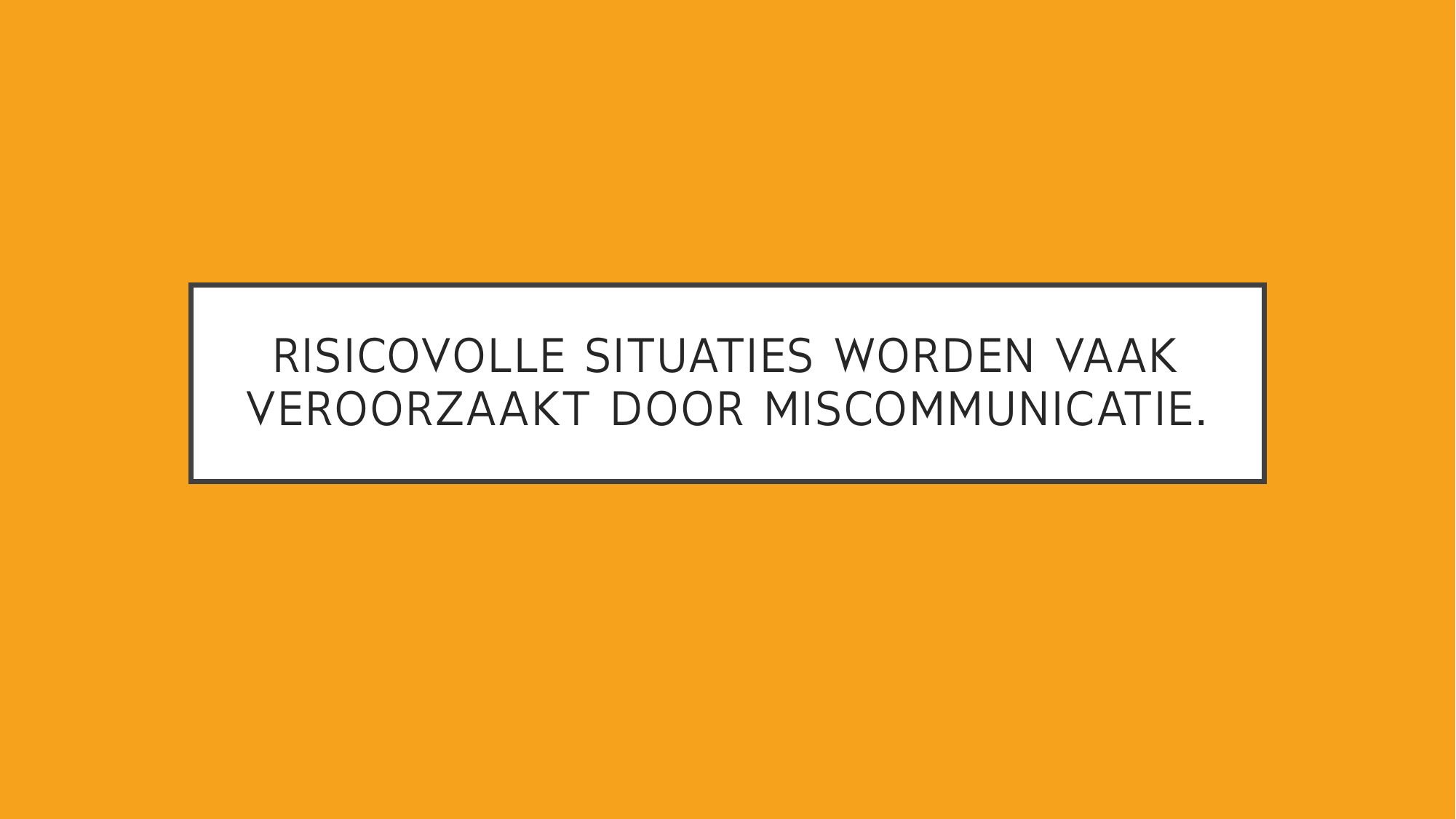

# Risicovolle situaties worden vaak veroorzaakt door miscommunicatie.